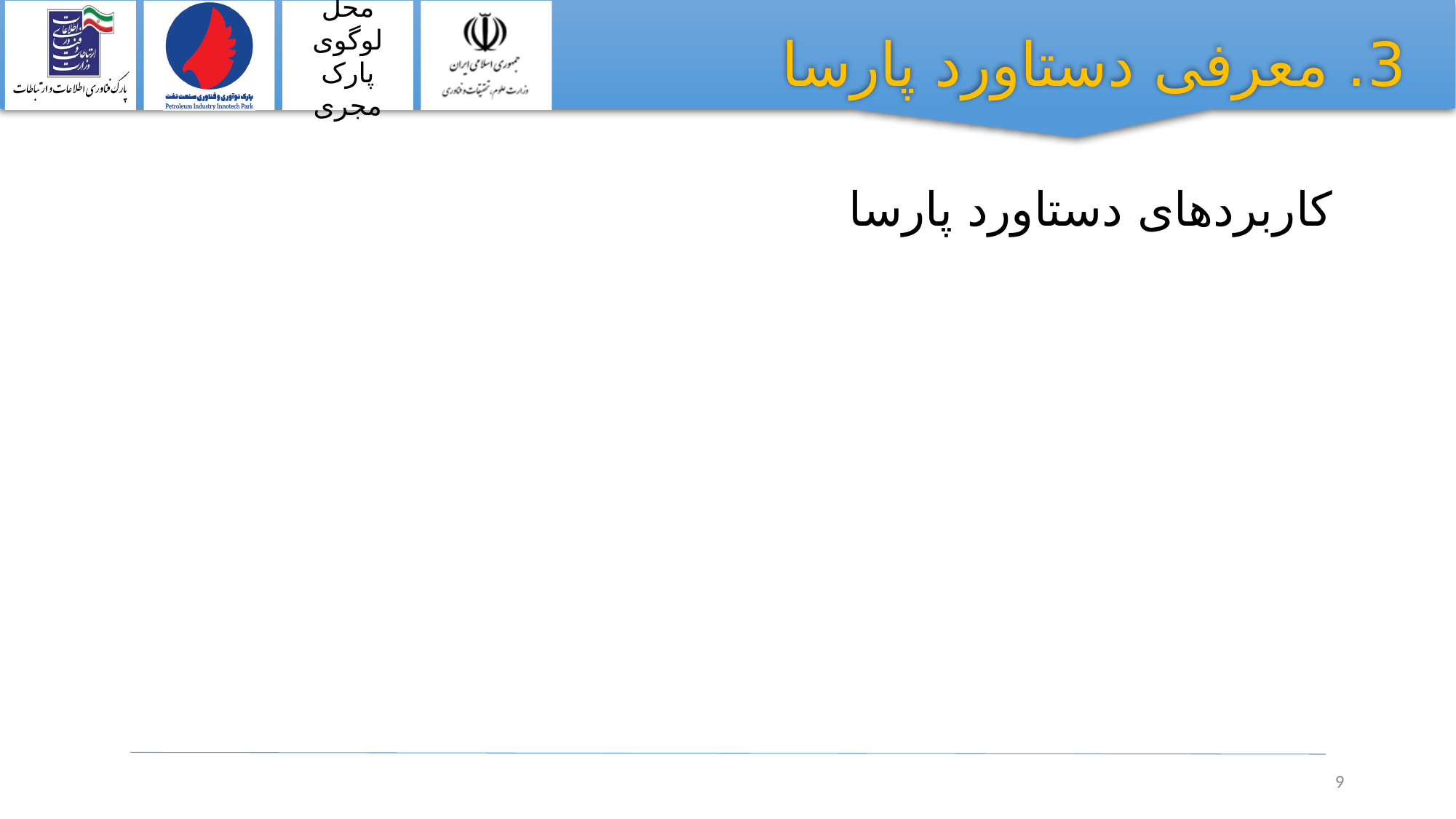

3. معرفی دستاورد پارسا
کاربردهای دستاورد پارسا
9